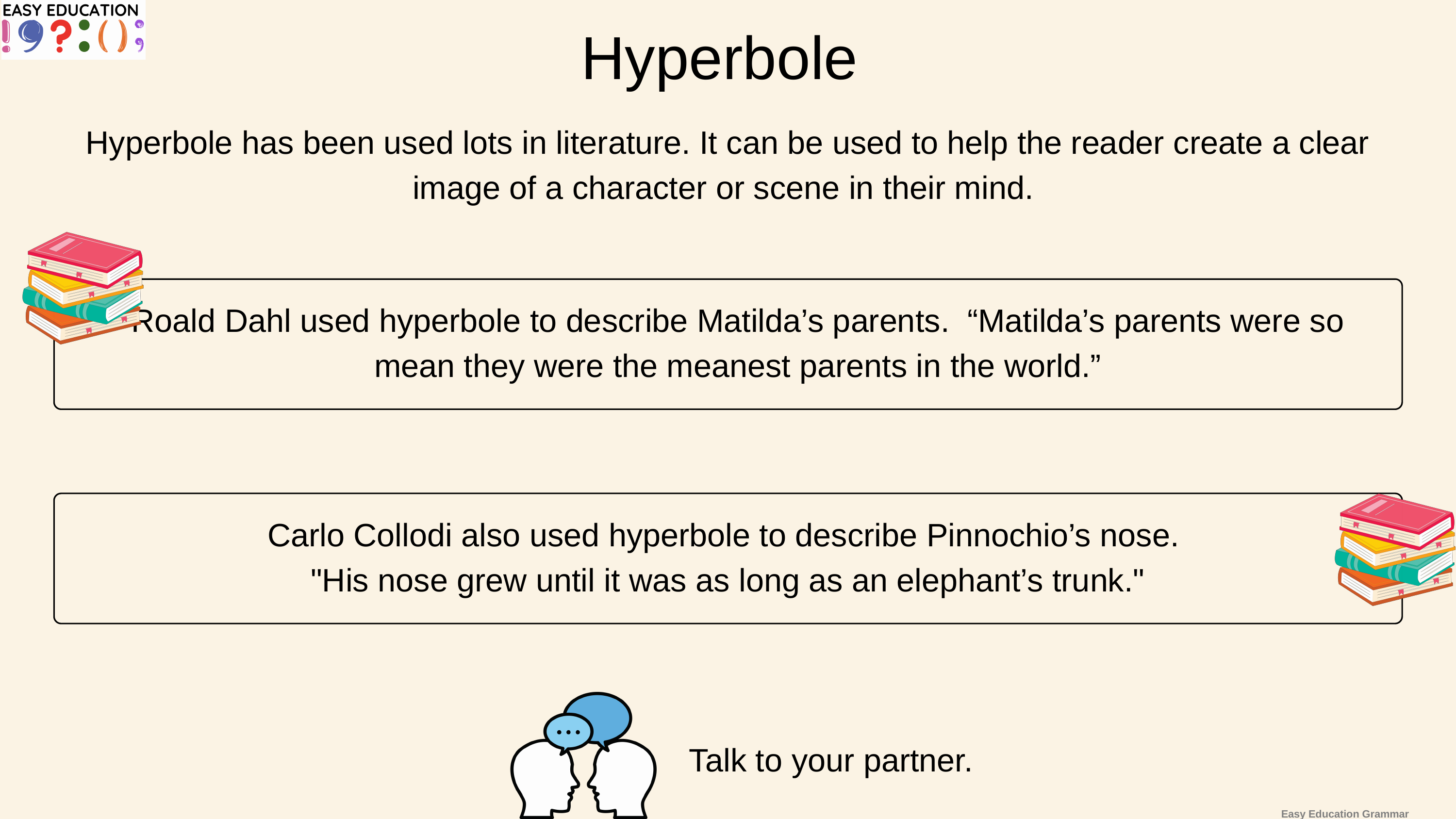

Hyperbole
Hyperbole has been used lots in literature. It can be used to help the reader create a clear image of a character or scene in their mind.

Roald Dahl used hyperbole to describe Matilda’s parents.  “Matilda’s parents were so mean they were the meanest parents in the world.”

Carlo Collodi also used hyperbole to describe Pinnochio’s nose.
"His nose grew until it was as long as an elephant’s trunk."

Talk to your partner.